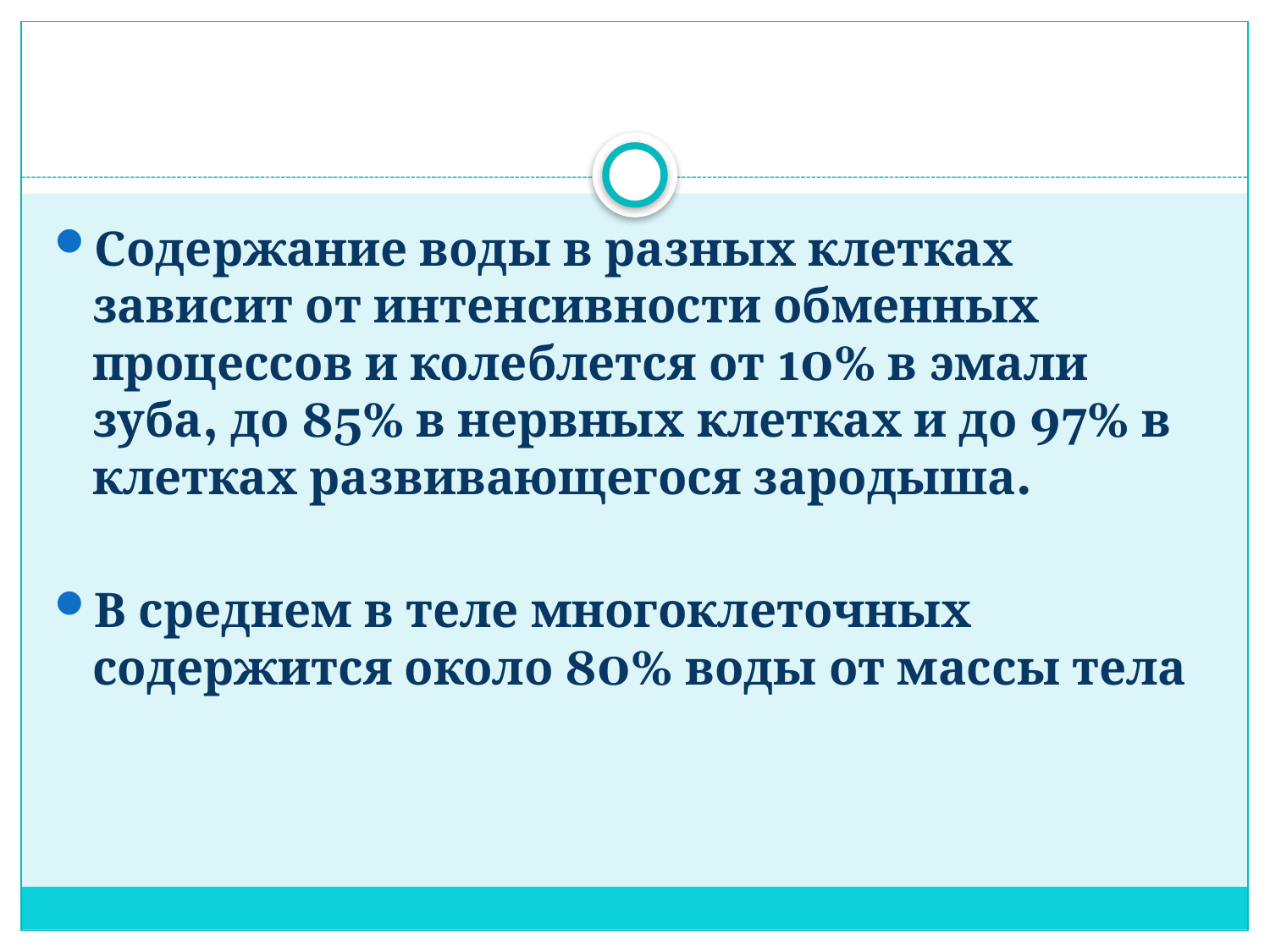

Содержание воды в разных клетках зависит от интенсивности обменных процессов и колеблется от 10% в эмали зуба, до 85% в нервных клетках и до 97% в клетках развивающегося зародыша.

В среднем в теле многоклеточных содержится около 80% воды от массы тела